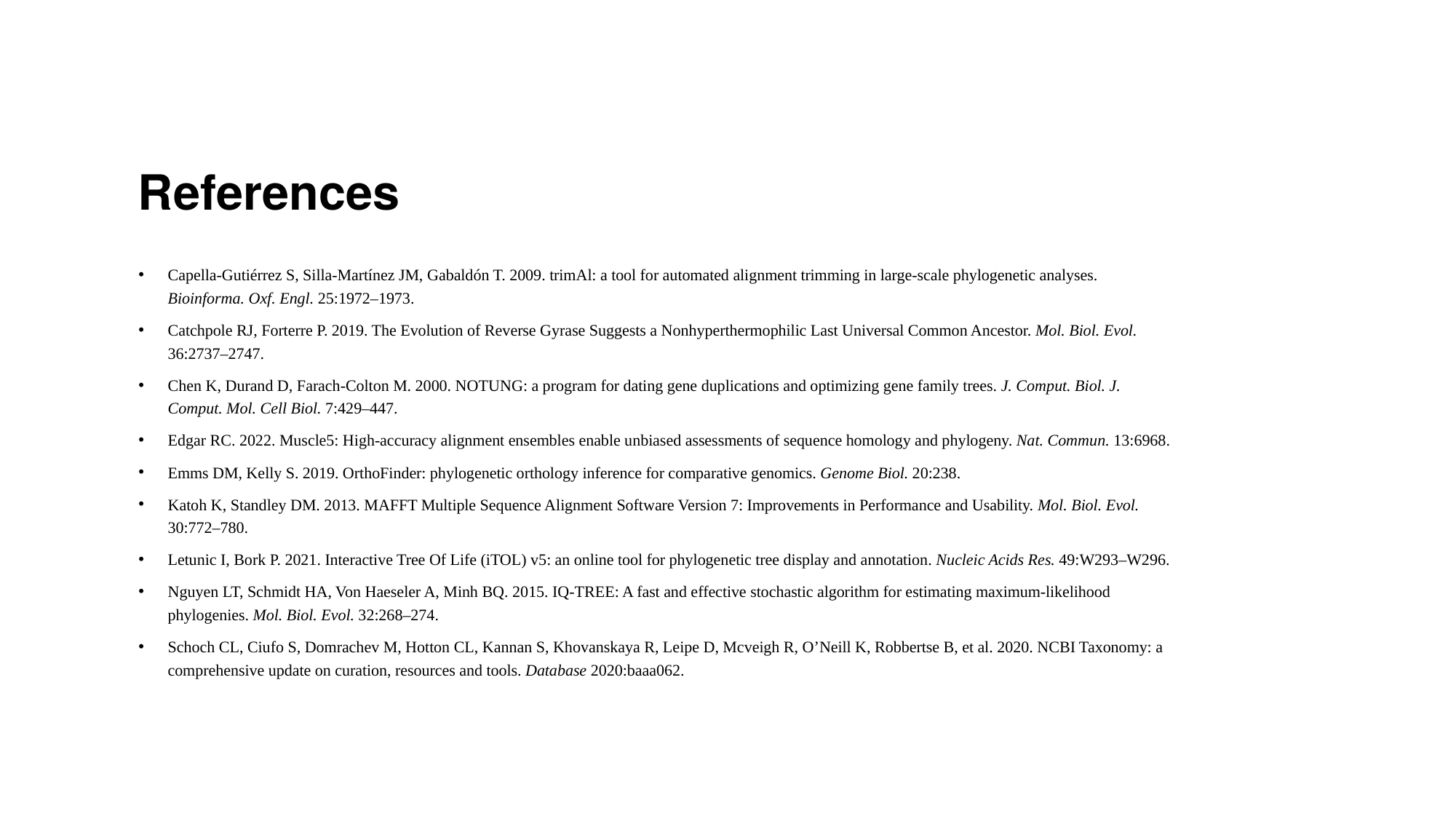

# References
Capella-Gutiérrez S, Silla-Martínez JM, Gabaldón T. 2009. trimAl: a tool for automated alignment trimming in large-scale phylogenetic analyses. Bioinforma. Oxf. Engl. 25:1972–1973.
Catchpole RJ, Forterre P. 2019. The Evolution of Reverse Gyrase Suggests a Nonhyperthermophilic Last Universal Common Ancestor. Mol. Biol. Evol. 36:2737–2747.
Chen K, Durand D, Farach-Colton M. 2000. NOTUNG: a program for dating gene duplications and optimizing gene family trees. J. Comput. Biol. J. Comput. Mol. Cell Biol. 7:429–447.
Edgar RC. 2022. Muscle5: High-accuracy alignment ensembles enable unbiased assessments of sequence homology and phylogeny. Nat. Commun. 13:6968.
Emms DM, Kelly S. 2019. OrthoFinder: phylogenetic orthology inference for comparative genomics. Genome Biol. 20:238.
Katoh K, Standley DM. 2013. MAFFT Multiple Sequence Alignment Software Version 7: Improvements in Performance and Usability. Mol. Biol. Evol. 30:772–780.
Letunic I, Bork P. 2021. Interactive Tree Of Life (iTOL) v5: an online tool for phylogenetic tree display and annotation. Nucleic Acids Res. 49:W293–W296.
Nguyen LT, Schmidt HA, Von Haeseler A, Minh BQ. 2015. IQ-TREE: A fast and effective stochastic algorithm for estimating maximum-likelihood phylogenies. Mol. Biol. Evol. 32:268–274.
Schoch CL, Ciufo S, Domrachev M, Hotton CL, Kannan S, Khovanskaya R, Leipe D, Mcveigh R, O’Neill K, Robbertse B, et al. 2020. NCBI Taxonomy: a comprehensive update on curation, resources and tools. Database 2020:baaa062.